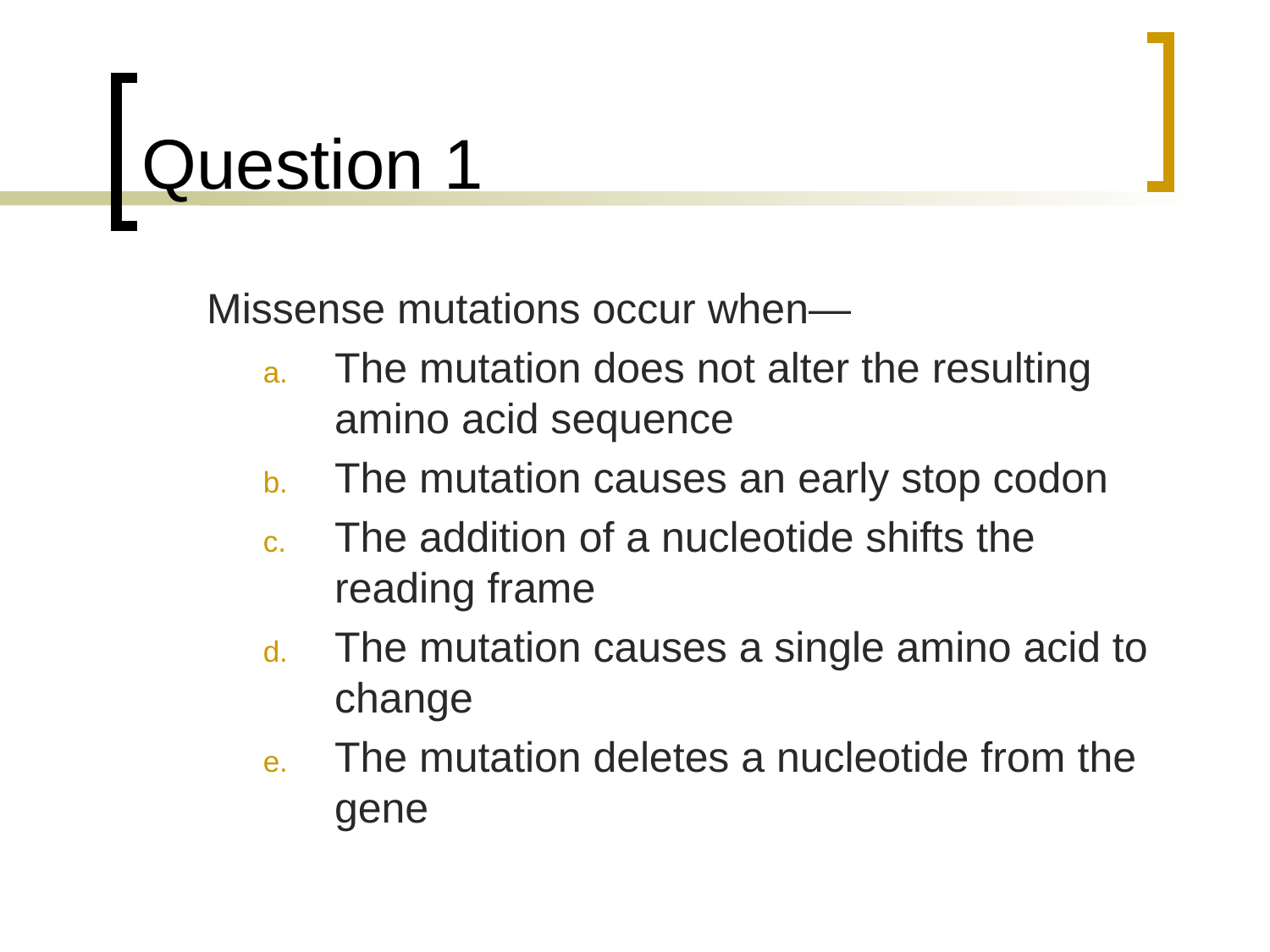

# Question 1
	Missense mutations occur when—
The mutation does not alter the resulting amino acid sequence
The mutation causes an early stop codon
The addition of a nucleotide shifts the reading frame
The mutation causes a single amino acid to change
The mutation deletes a nucleotide from the gene